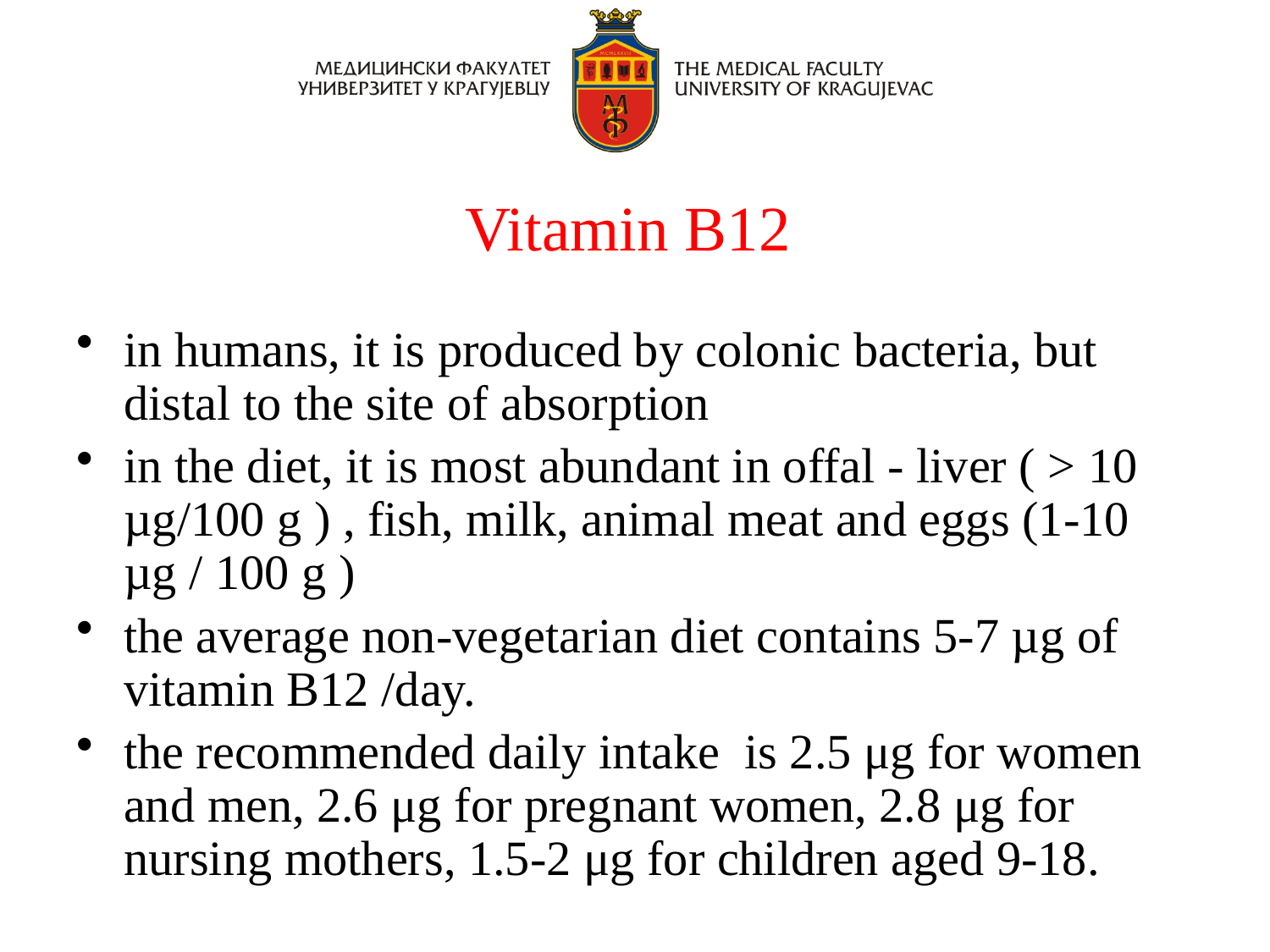

# Vitamin B12
in humans, it is produced by colonic bacteria, but distal to the site of absorption
in the diet, it is most abundant in offal - liver ( > 10 µg/100 g ) , fish, milk, animal meat and eggs (1-10 µg / 100 g )
the average non-vegetarian diet contains 5-7 µg of vitamin B12 /day.
the recommended daily intake  is 2.5 μg for women and men, 2.6 μg for pregnant women, 2.8 μg for nursing mothers, 1.5-2 μg for children aged 9-18.